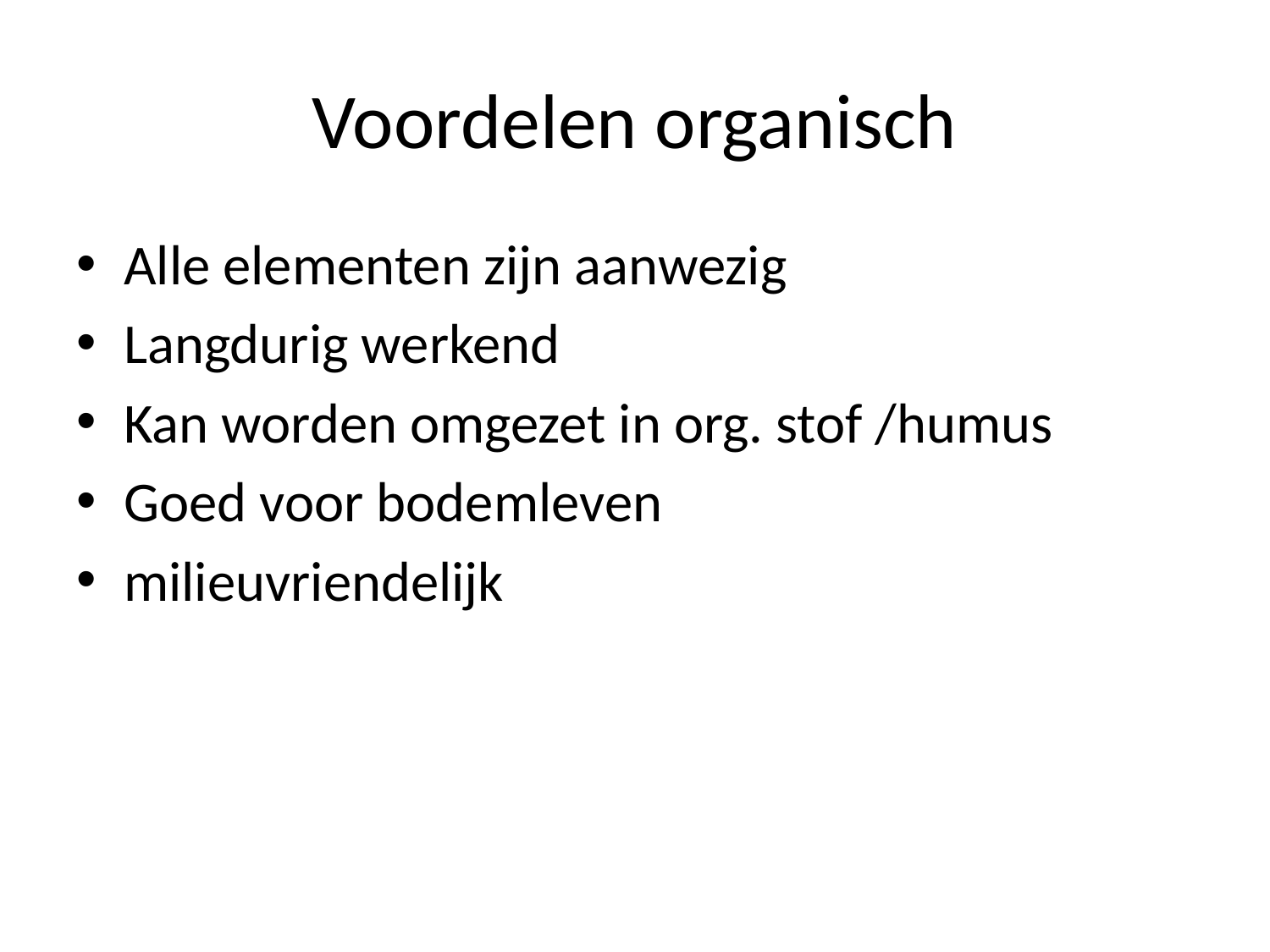

# Voordelen organisch
Alle elementen zijn aanwezig
Langdurig werkend
Kan worden omgezet in org. stof /humus
Goed voor bodemleven
milieuvriendelijk